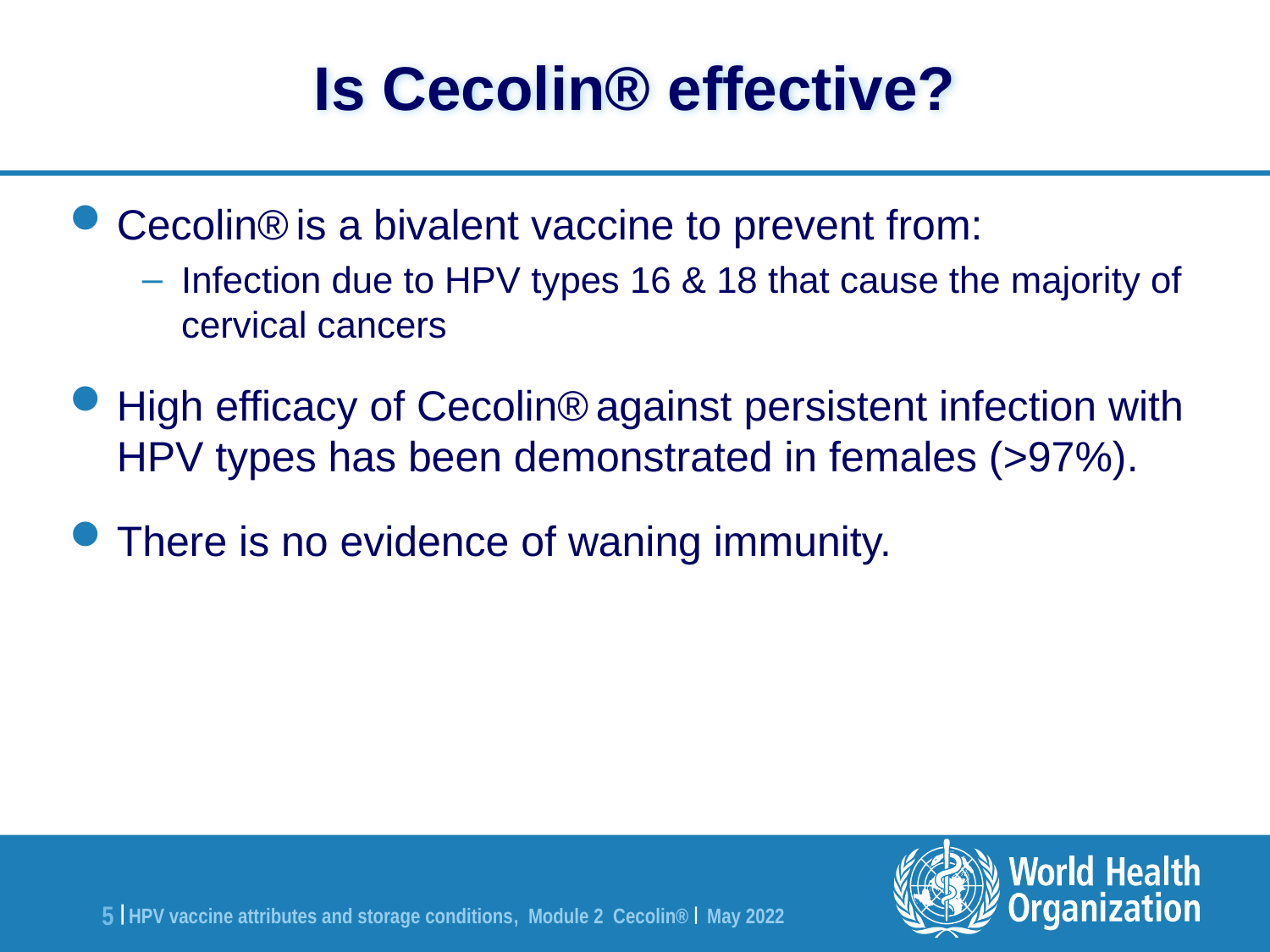

# Is Cecolin® effective?
Cecolin® is a bivalent vaccine to prevent from:
Infection due to HPV types 16 & 18 that cause the majority of cervical cancers
High efficacy of Cecolin® against persistent infection with HPV types has been demonstrated in females (>97%).
There is no evidence of waning immunity.